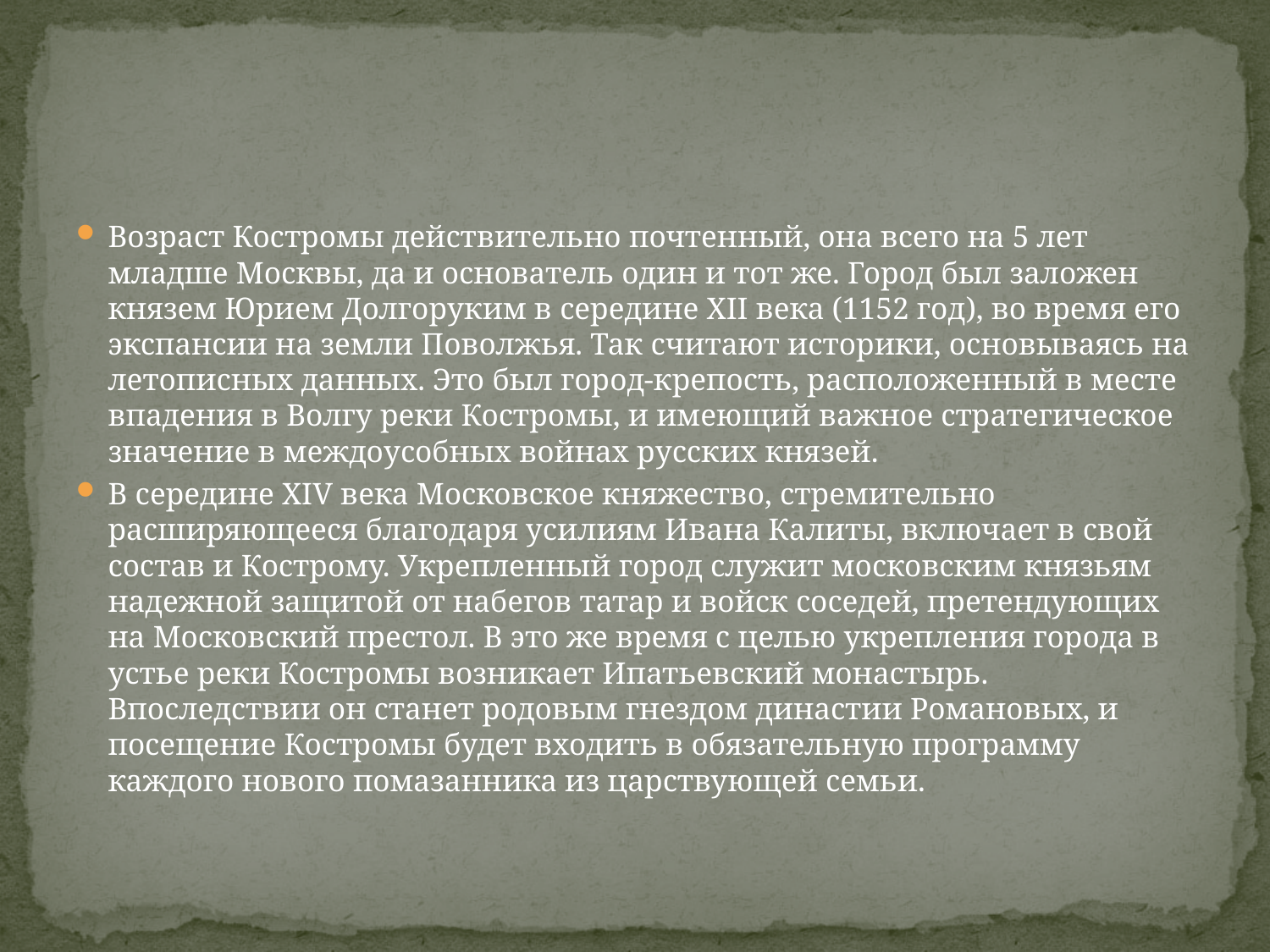

#
Возраст Костромы действительно почтенный, она всего на 5 лет младше Москвы, да и основатель один и тот же. Город был заложен князем Юрием Долгоруким в середине XII века (1152 год), во время его экспансии на земли Поволжья. Так считают историки, основываясь на летописных данных. Это был город-крепость, расположенный в месте впадения в Волгу реки Костромы, и имеющий важное стратегическое значение в междоусобных войнах русских князей.
В середине XIV века Московское княжество, стремительно расширяющееся благодаря усилиям Ивана Калиты, включает в свой состав и Кострому. Укрепленный город служит московским князьям надежной защитой от набегов татар и войск соседей, претендующих на Московский престол. В это же время с целью укрепления города в устье реки Костромы возникает Ипатьевский монастырь. Впоследствии он станет родовым гнездом династии Романовых, и посещение Костромы будет входить в обязательную программу каждого нового помазанника из царствующей семьи.